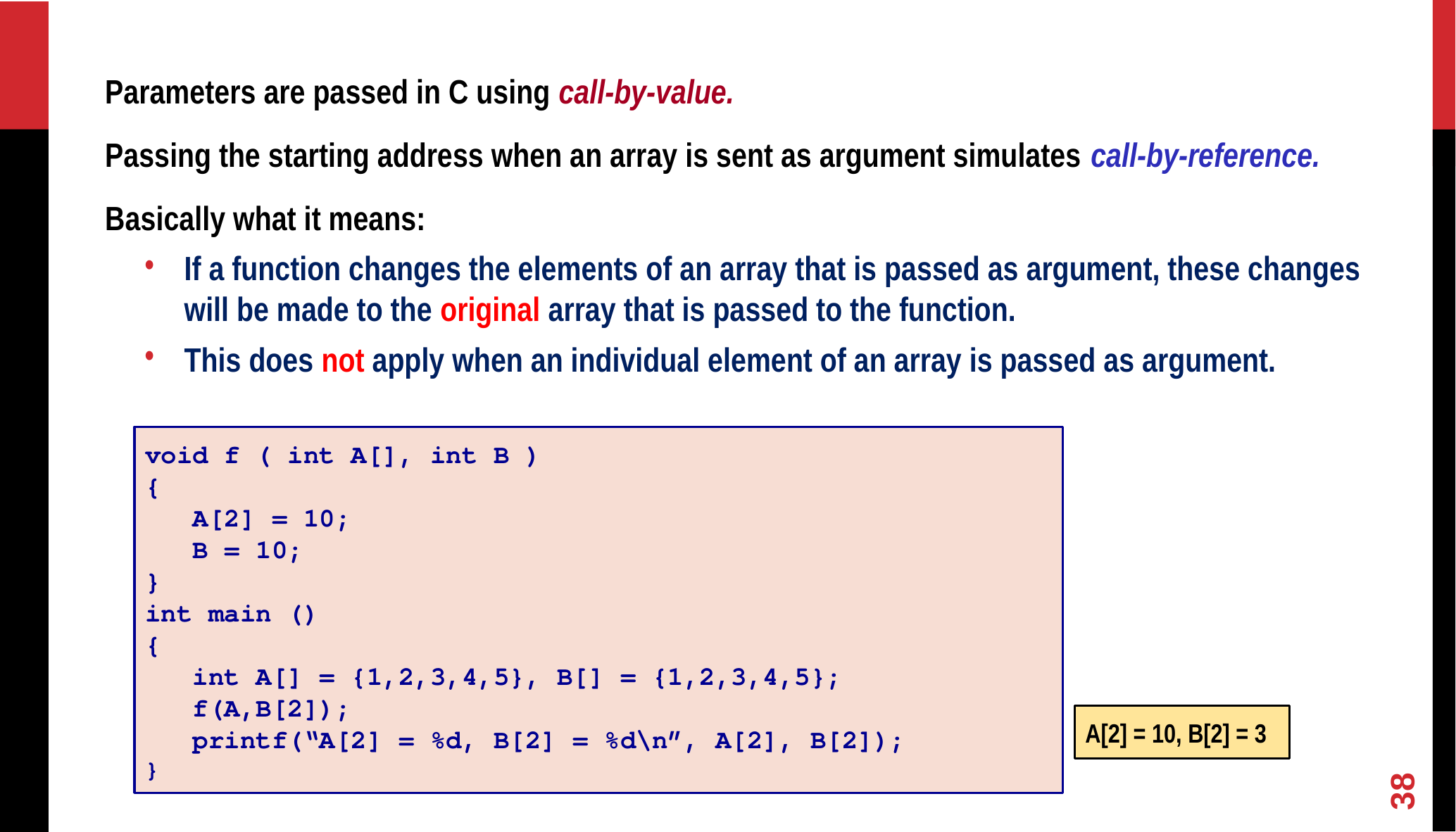

#
Parameters are passed in C using call-by-value.
Passing the starting address when an array is sent as argument simulates call-by-reference.
Basically what it means:
If a function changes the elements of an array that is passed as argument, these changes will be made to the original array that is passed to the function.
This does not apply when an individual element of an array is passed as argument.
void f ( int A[], int B )
{
   A[2] = 10;
   B = 10;
}
int main ()
{
   int A[] = {1,2,3,4,5}, B[] = {1,2,3,4,5};
   f(A,B[2]);
   printf(“A[2] = %d, B[2] = %d\n”, A[2], B[2]);
}
A[2] = 10, B[2] = 3
38